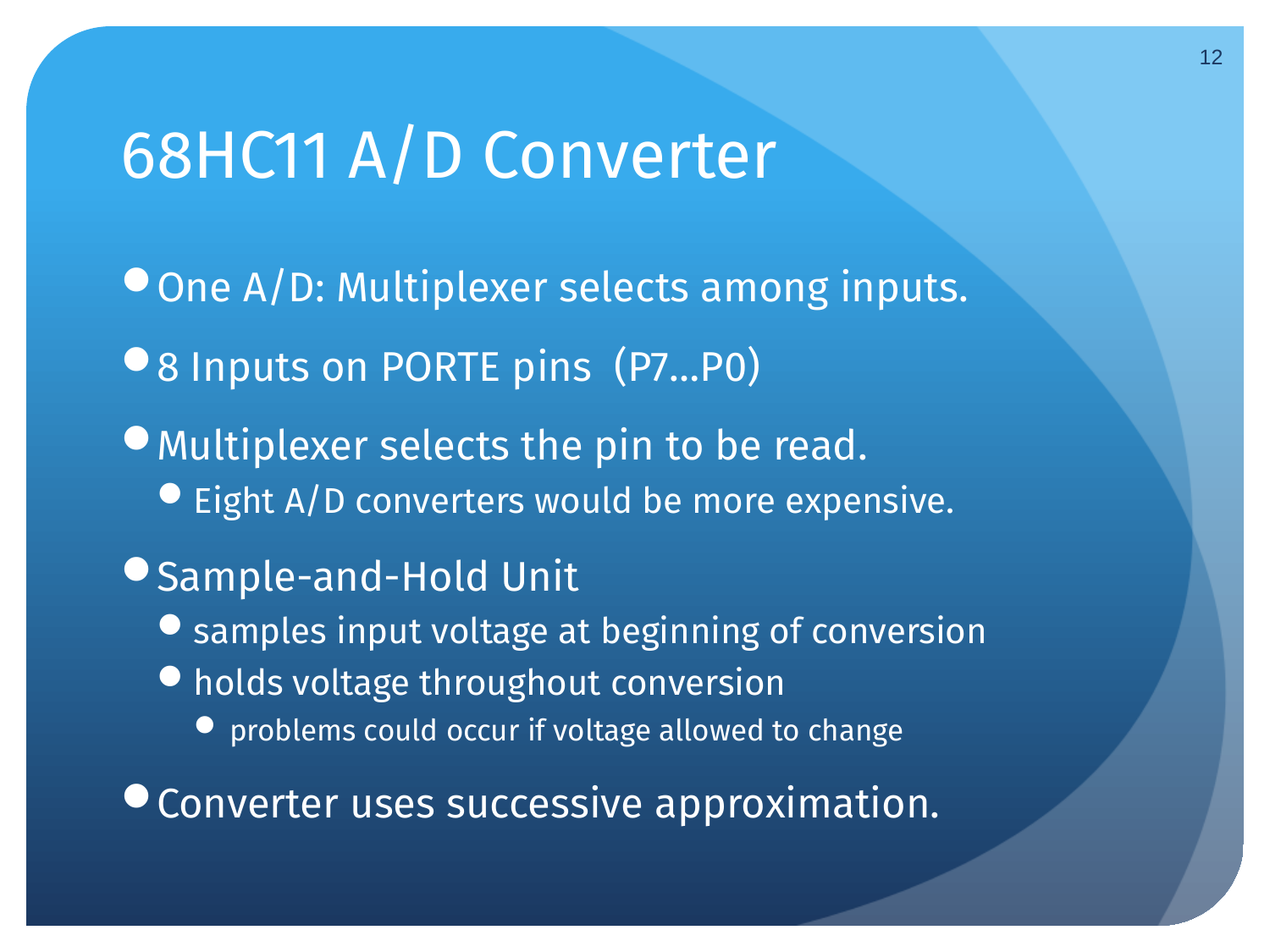

12
# 68HC11 A/D Converter
One A/D: Multiplexer selects among inputs.
8 Inputs on PORTE pins  (P7…P0)
Multiplexer selects the pin to be read.
Eight A/D converters would be more expensive.
Sample-and-Hold Unit
samples input voltage at beginning of conversion
holds voltage throughout conversion
problems could occur if voltage allowed to change
Converter uses successive approximation.